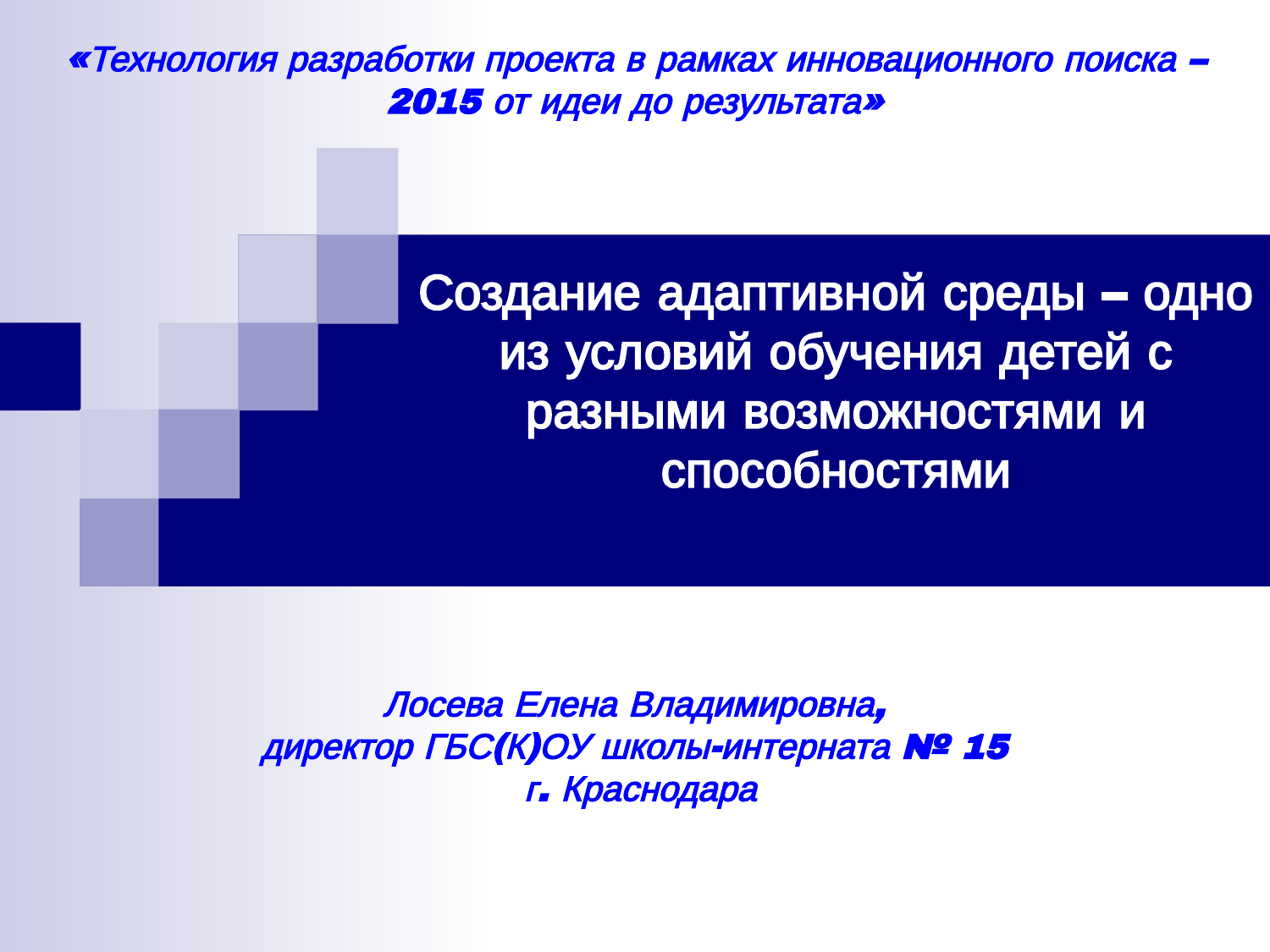

«Технология разработки проекта в рамках инновационного поиска – 2015 от идеи до результата»
Создание адаптивной среды – одно из условий обучения детей с разными возможностями и способностями
Лосева Елена Владимировна,
директор ГБС(К)ОУ школы-интерната № 15
г. Краснодара